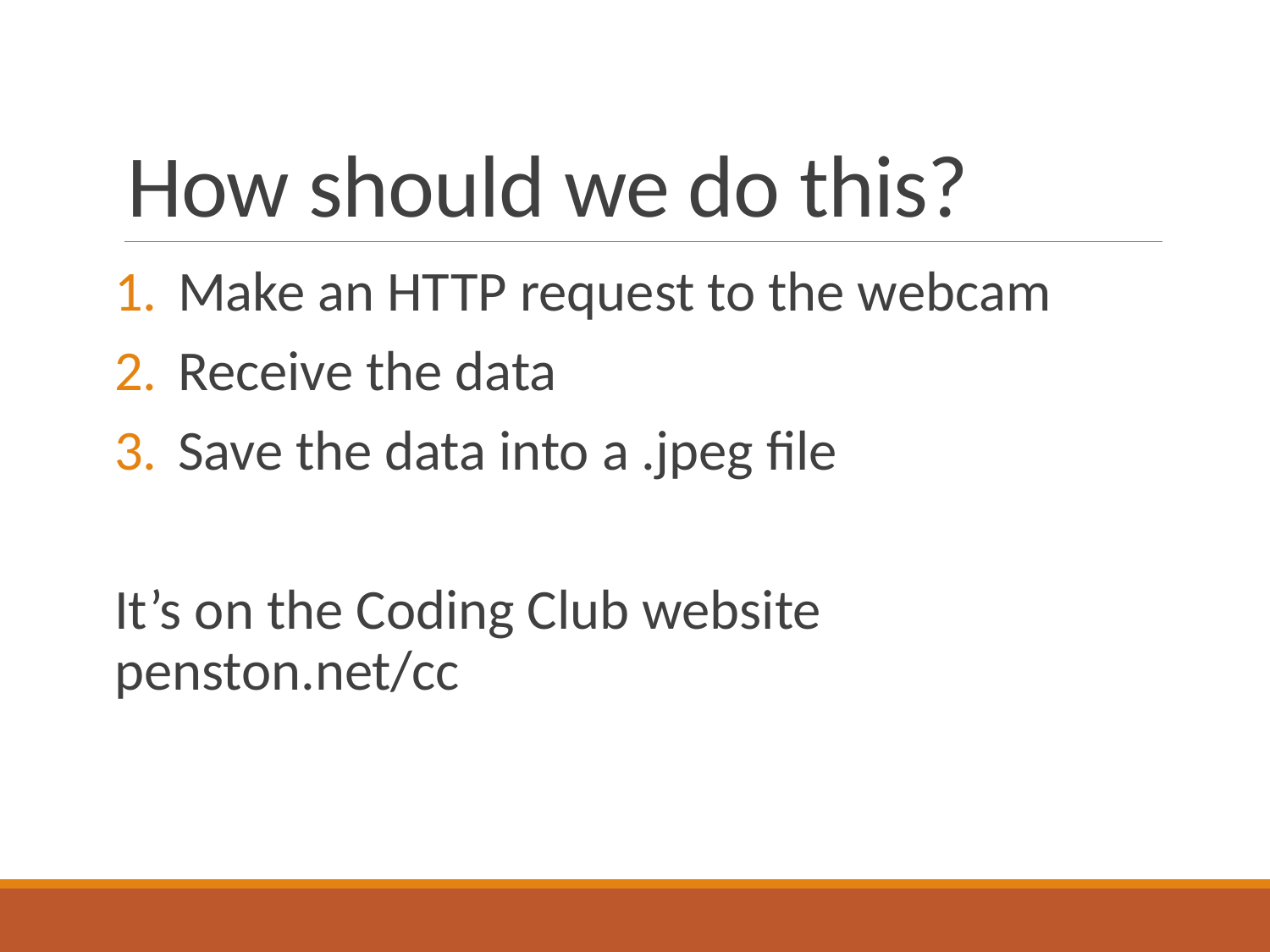

# How should we do this?
Make an HTTP request to the webcam
Receive the data
Save the data into a .jpeg file

It’s on the Coding Club website penston.net/cc